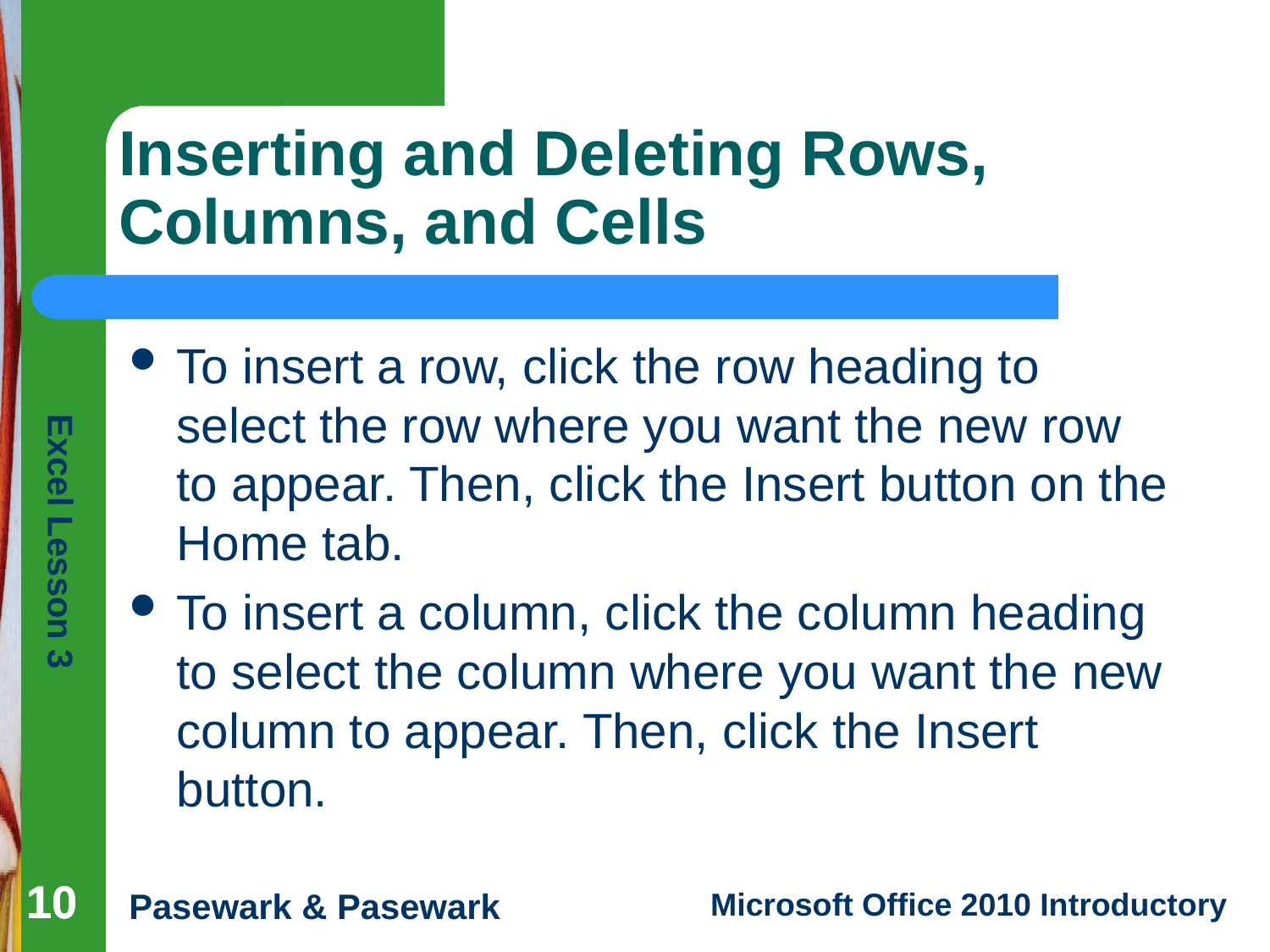

# Inserting and Deleting Rows, Columns, and Cells
To insert a row, click the row heading to select the row where you want the new row to appear. Then, click the Insert button on the Home tab.
To insert a column, click the column heading to select the column where you want the new column to appear. Then, click the Insert button.
10
10
10